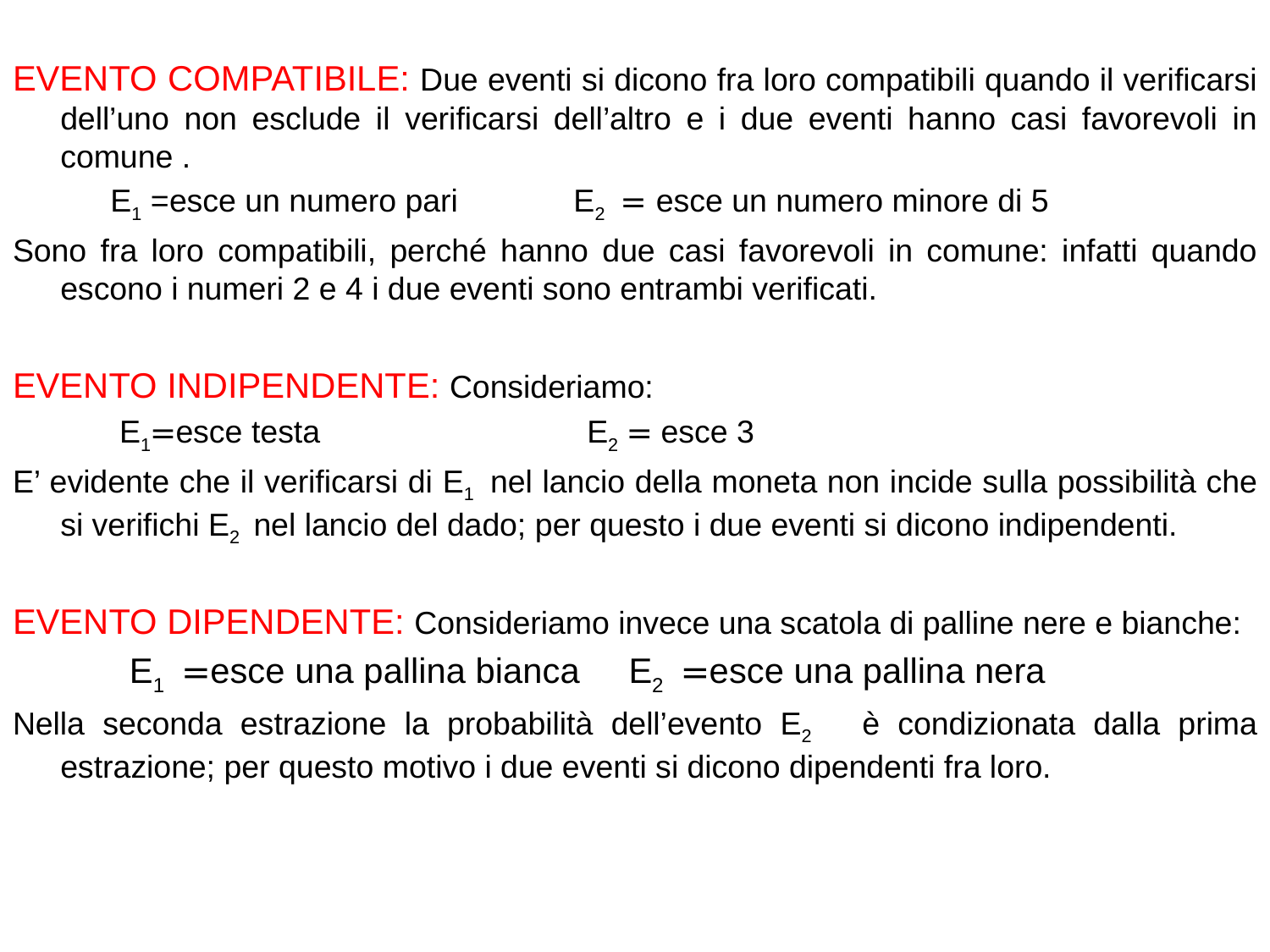

EVENTO COMPATIBILE: Due eventi si dicono fra loro compatibili quando il verificarsi dell’uno non esclude il verificarsi dell’altro e i due eventi hanno casi favorevoli in comune .
           E1 =esce un numero pari             E2  = esce un numero minore di 5
Sono fra loro compatibili, perché hanno due casi favorevoli in comune: infatti quando escono i numeri 2 e 4 i due eventi sono entrambi verificati.

EVENTO INDIPENDENTE: Consideriamo:
            E1=esce testa                              E2 = esce 3
E’ evidente che il verificarsi di E1  nel lancio della moneta non incide sulla possibilità che si verifichi E2  nel lancio del dado; per questo i due eventi si dicono indipendenti.

EVENTO DIPENDENTE: Consideriamo invece una scatola di palline nere e bianche:
            E1  =esce una pallina bianca     E2  =esce una pallina nera
Nella seconda estrazione la probabilità dell’evento E2   è condizionata dalla prima estrazione; per questo motivo i due eventi si dicono dipendenti fra loro.

#